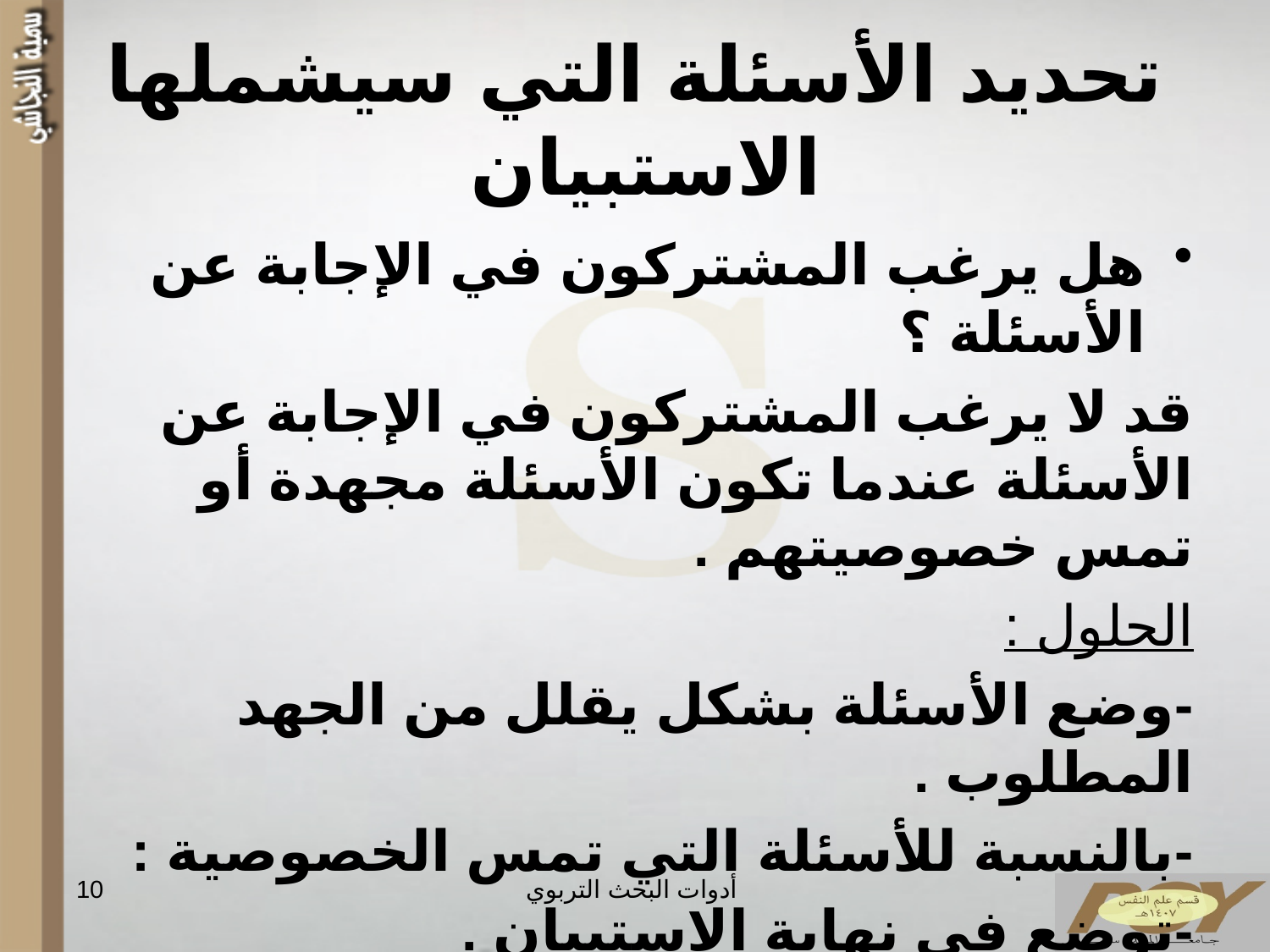

# تحديد الأسئلة التي سيشملها الاستبيان
هل يرغب المشتركون في الإجابة عن الأسئلة ؟
قد لا يرغب المشتركون في الإجابة عن الأسئلة عندما تكون الأسئلة مجهدة أو تمس خصوصيتهم .
الحلول :
-وضع الأسئلة بشكل يقلل من الجهد المطلوب .
-بالنسبة للأسئلة التي تمس الخصوصية :
	-توضع في نهاية الاستبيان .
	-توضع الإجابات بشكل مصنف وليس كإجابات محددة .

10
أدوات البحث التربوي